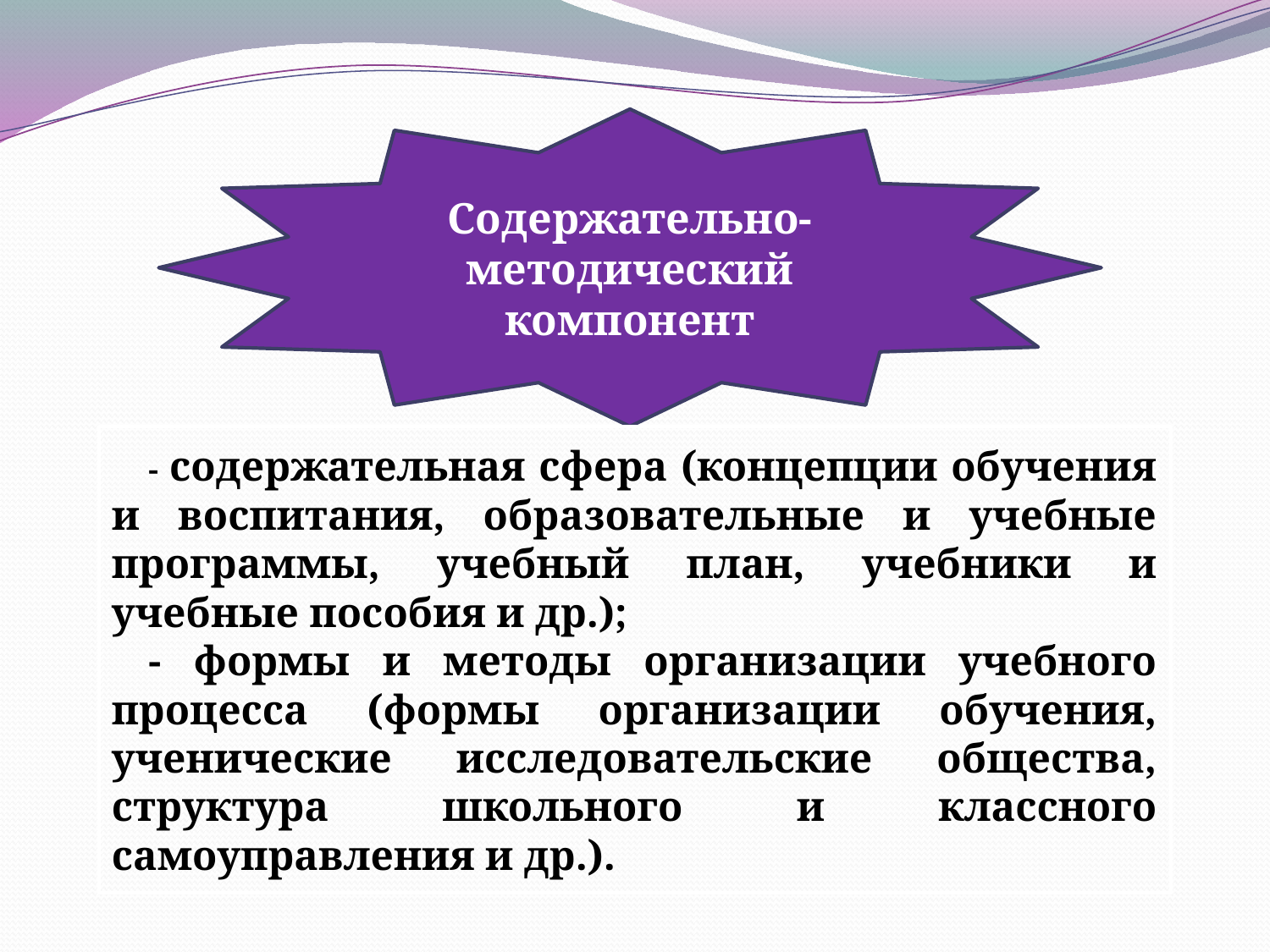

Содержательно-методический компонент
- содержательная сфера (концепции обучения и воспитания, образовательные и учебные программы, учебный план, учебники и учебные пособия и др.);
- формы и методы организации учебного процесса (формы организации обучения, ученические исследовательские общества, структура школьного и классного самоуправления и др.).